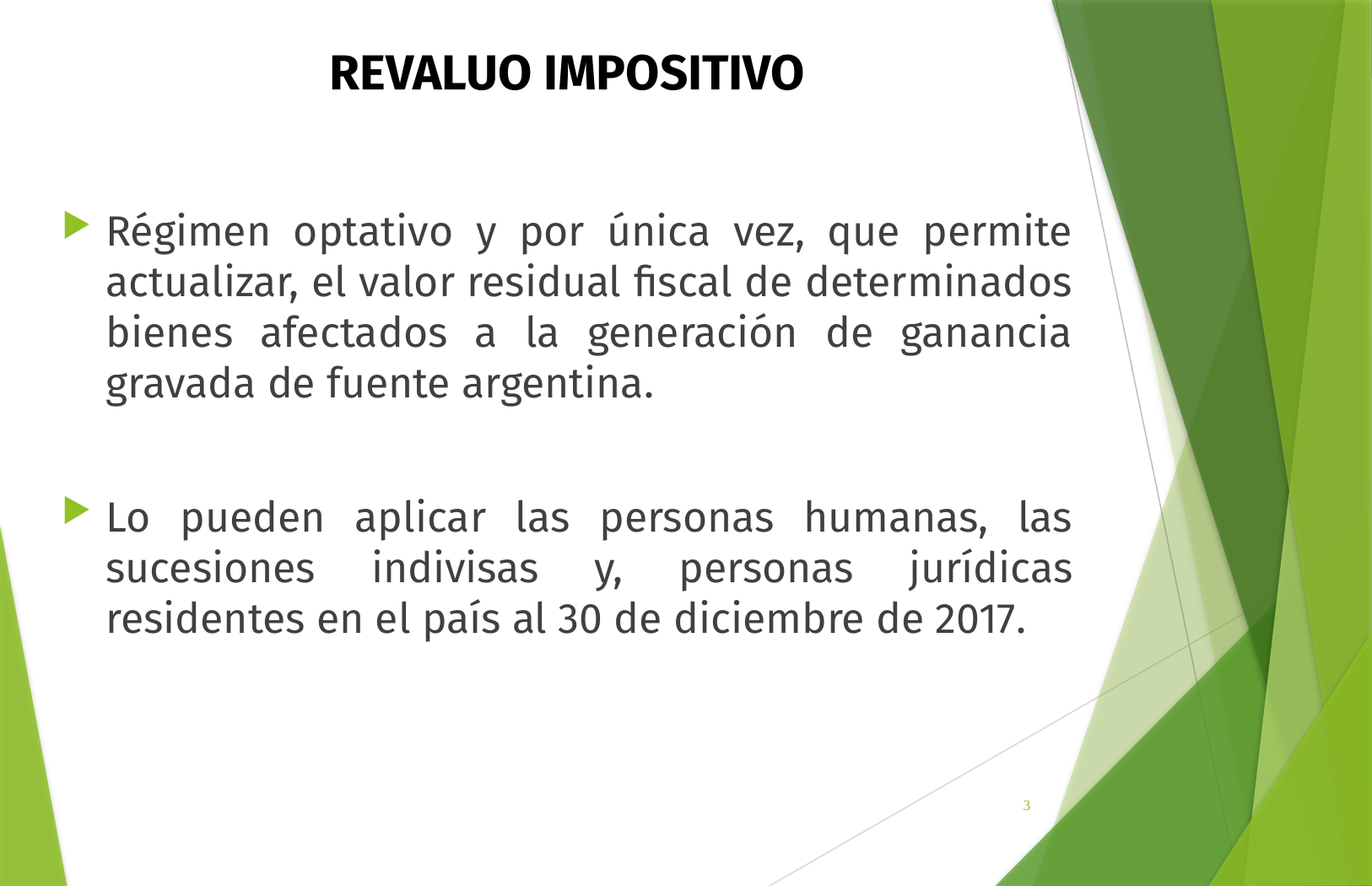

# REVALUO IMPOSITIVO

Régimen optativo y por única vez, que permite actualizar, el valor residual fiscal de determinados bienes afectados a la generación de ganancia gravada de fuente argentina.

Lo pueden aplicar las personas humanas, las sucesiones indivisas y, personas jurídicas residentes en el país al 30 de diciembre de 2017.

3